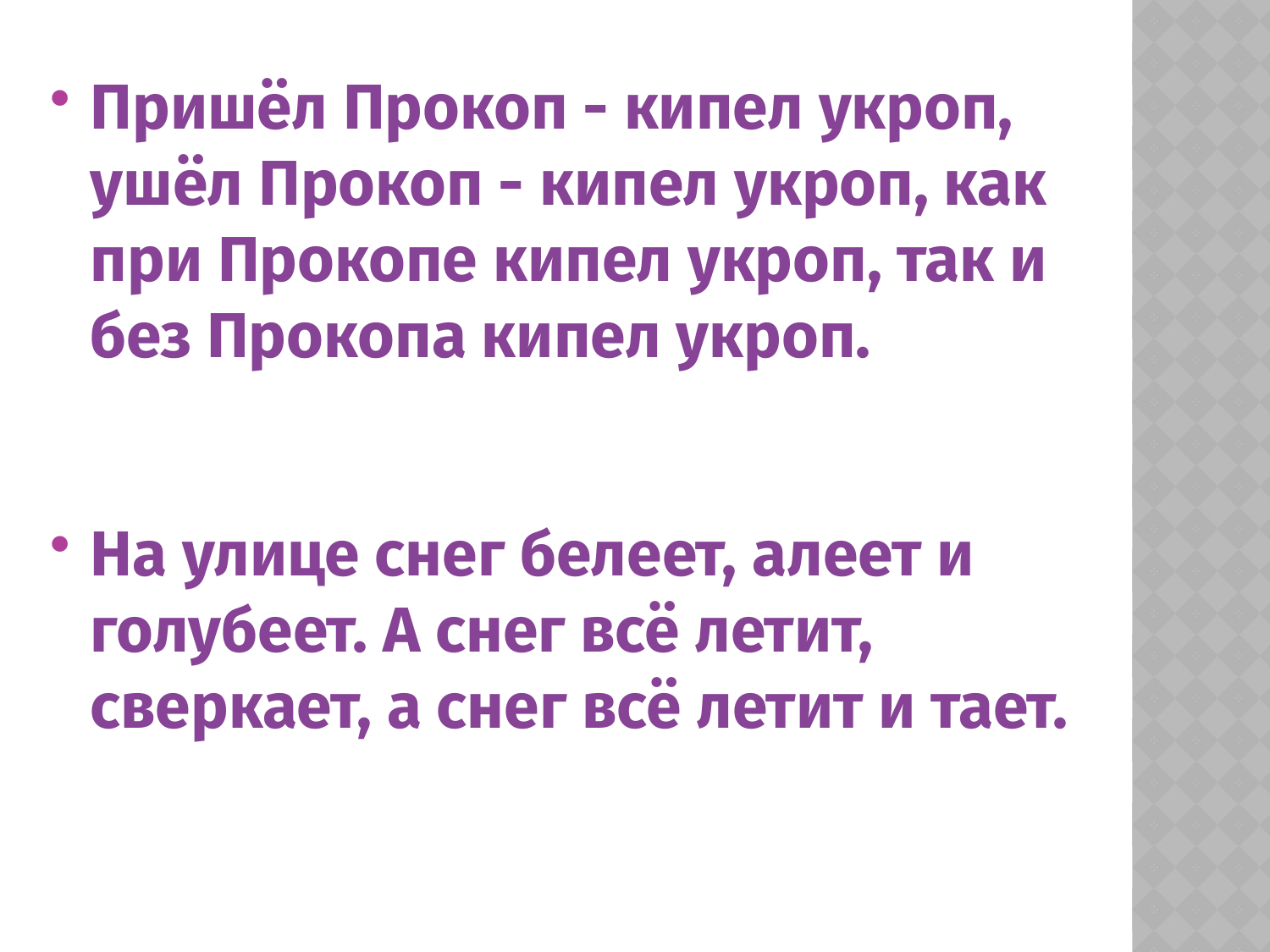

Пришёл Прокоп - кипел укроп, ушёл Прокоп - кипел укроп, как при Прокопе кипел укроп, так и без Прокопа кипел укроп.

На улице снег белеет, алеет и голубеет. А снег всё летит, сверкает, а снег всё летит и тает.